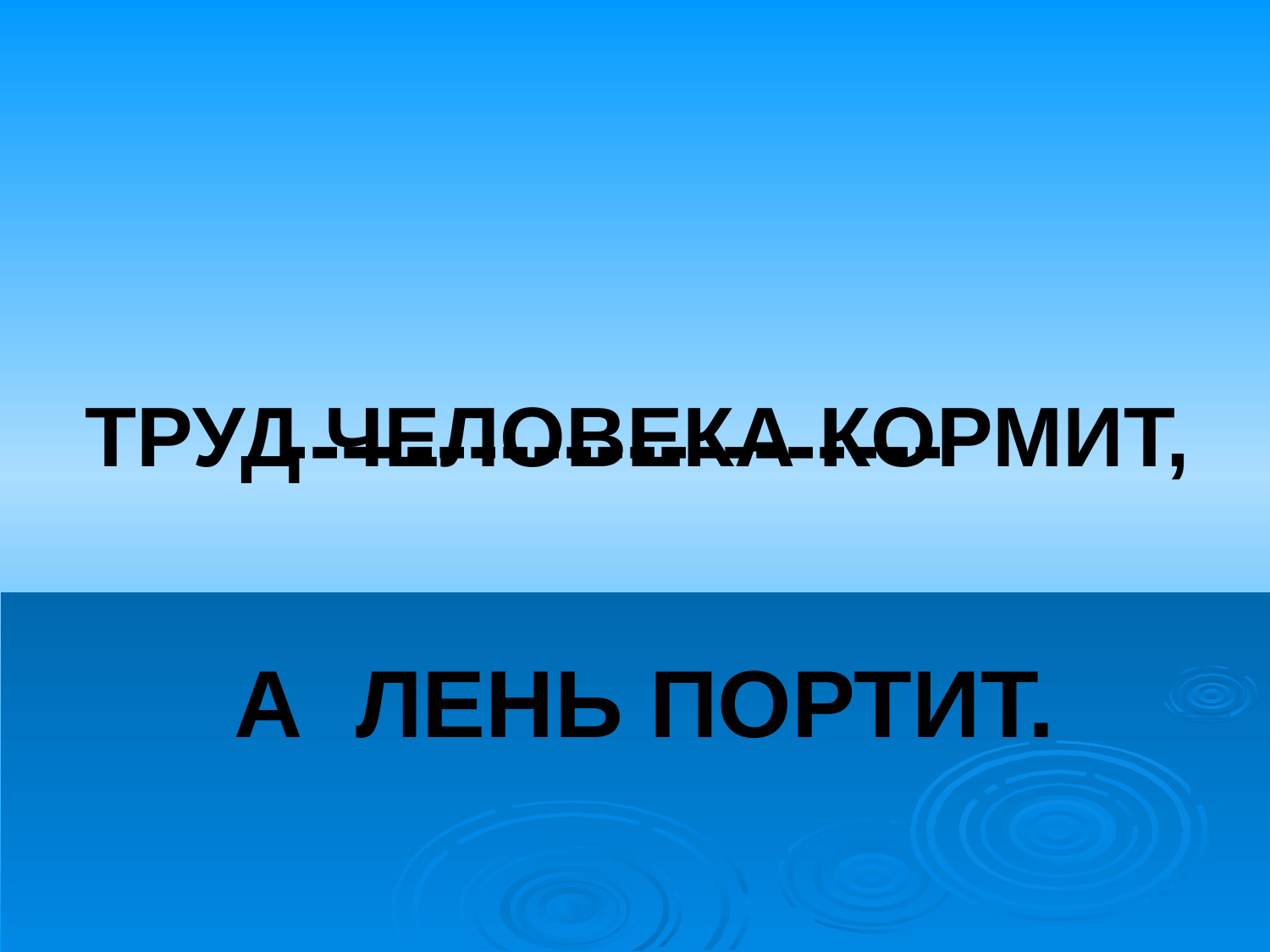

ТРУД ЧЕЛОВЕКА КОРМИТ,
---------------------
А  ЛЕНЬ ПОРТИТ.